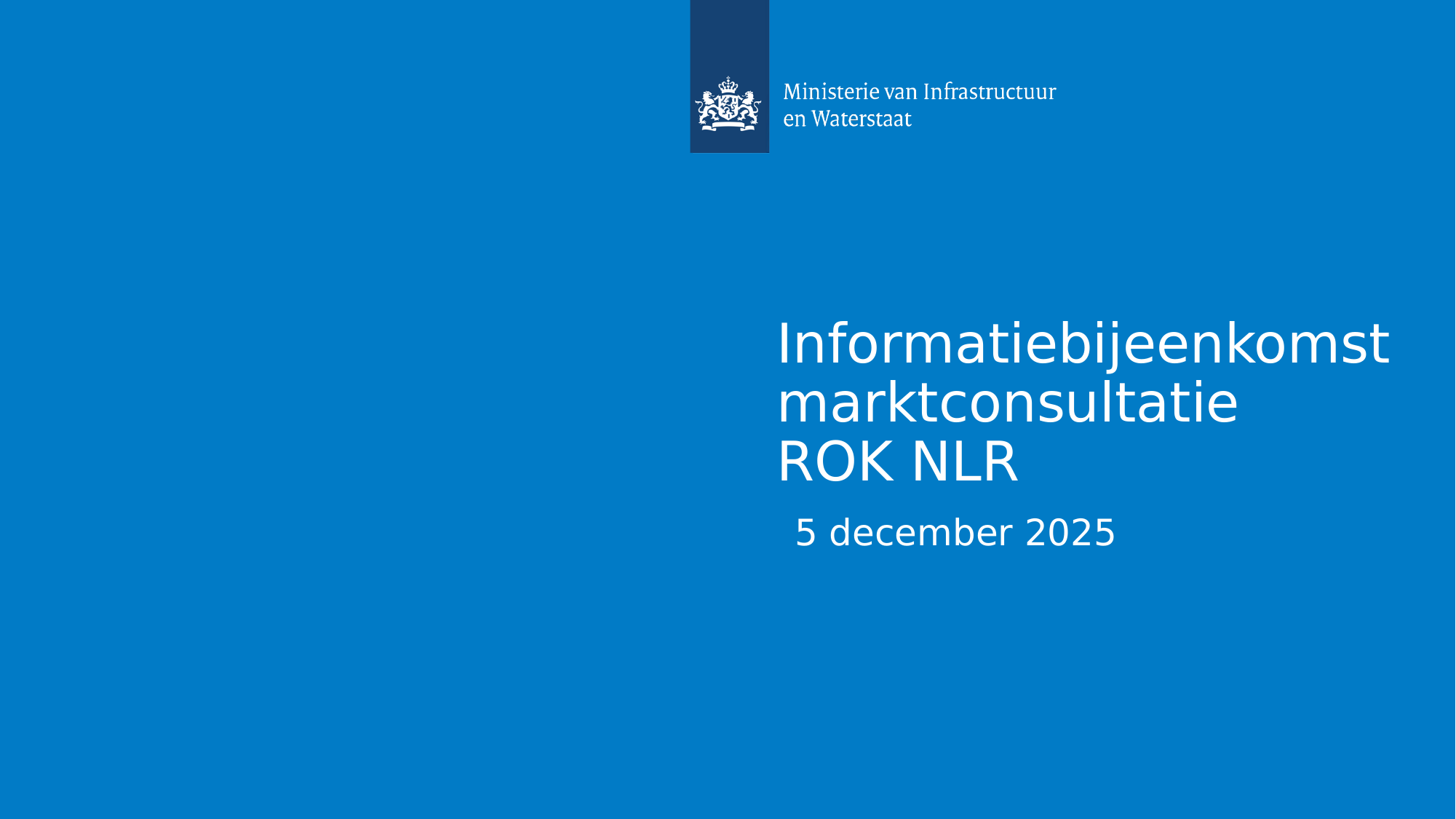

# Informatiebijeenkomst marktconsultatie ROK NLR
5 december 2025